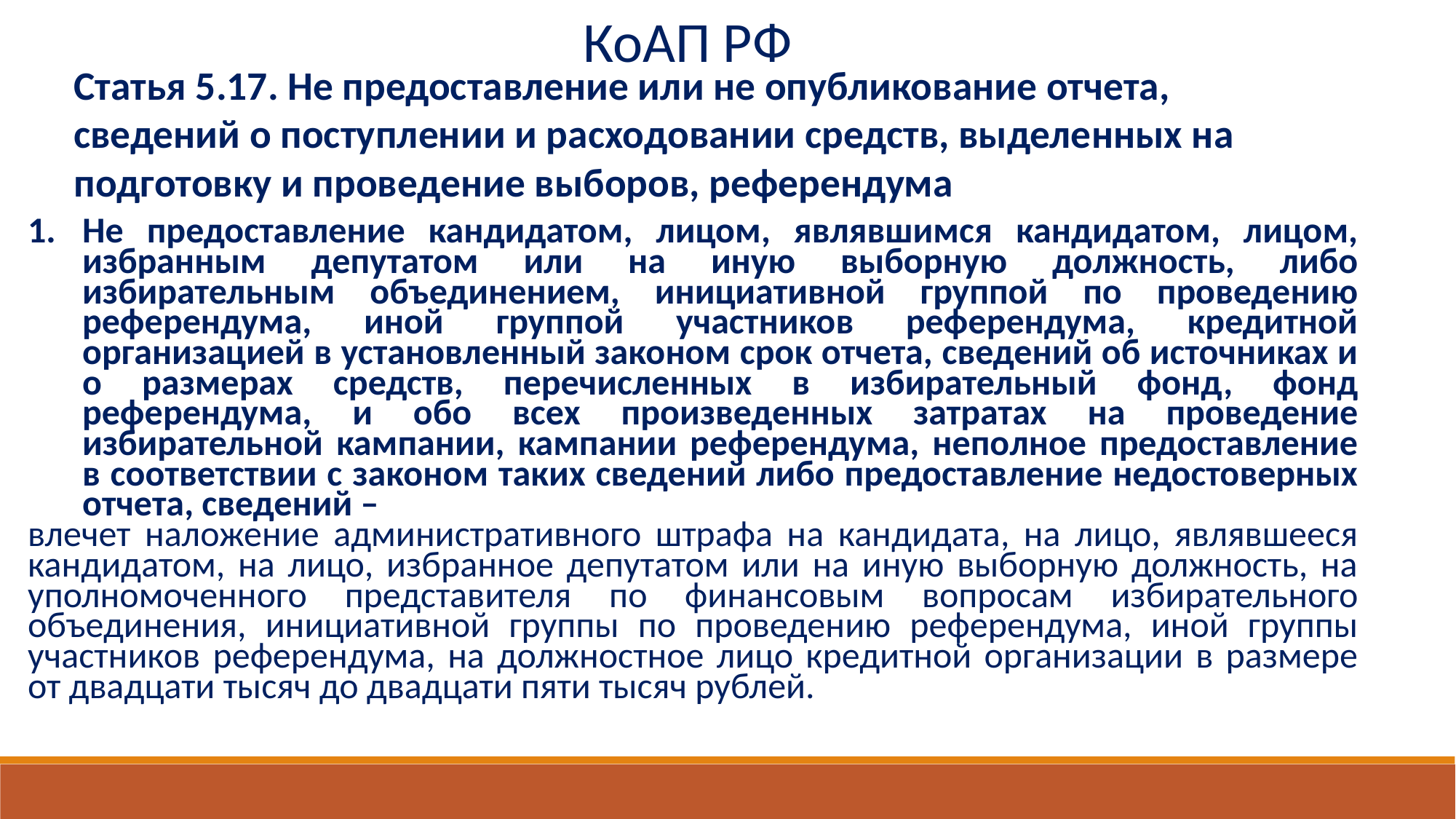

КоАП РФ
Статья 5.17. Не предоставление или не опубликование отчета, сведений о поступлении и расходовании средств, выделенных на подготовку и проведение выборов, референдума
Не предоставление кандидатом, лицом, являвшимся кандидатом, лицом, избранным депутатом или на иную выборную должность, либо избирательным объединением, инициативной группой по проведению референдума, иной группой участников референдума, кредитной организацией в установленный законом срок отчета, сведений об источниках и о размерах средств, перечисленных в избирательный фонд, фонд референдума, и обо всех произведенных затратах на проведение избирательной кампании, кампании референдума, неполное предоставление в соответствии с законом таких сведений либо предоставление недостоверных отчета, сведений –
влечет наложение административного штрафа на кандидата, на лицо, являвшееся кандидатом, на лицо, избранное депутатом или на иную выборную должность, на уполномоченного представителя по финансовым вопросам избирательного объединения, инициативной группы по проведению референдума, иной группы участников референдума, на должностное лицо кредитной организации в размере от двадцати тысяч до двадцати пяти тысяч рублей.